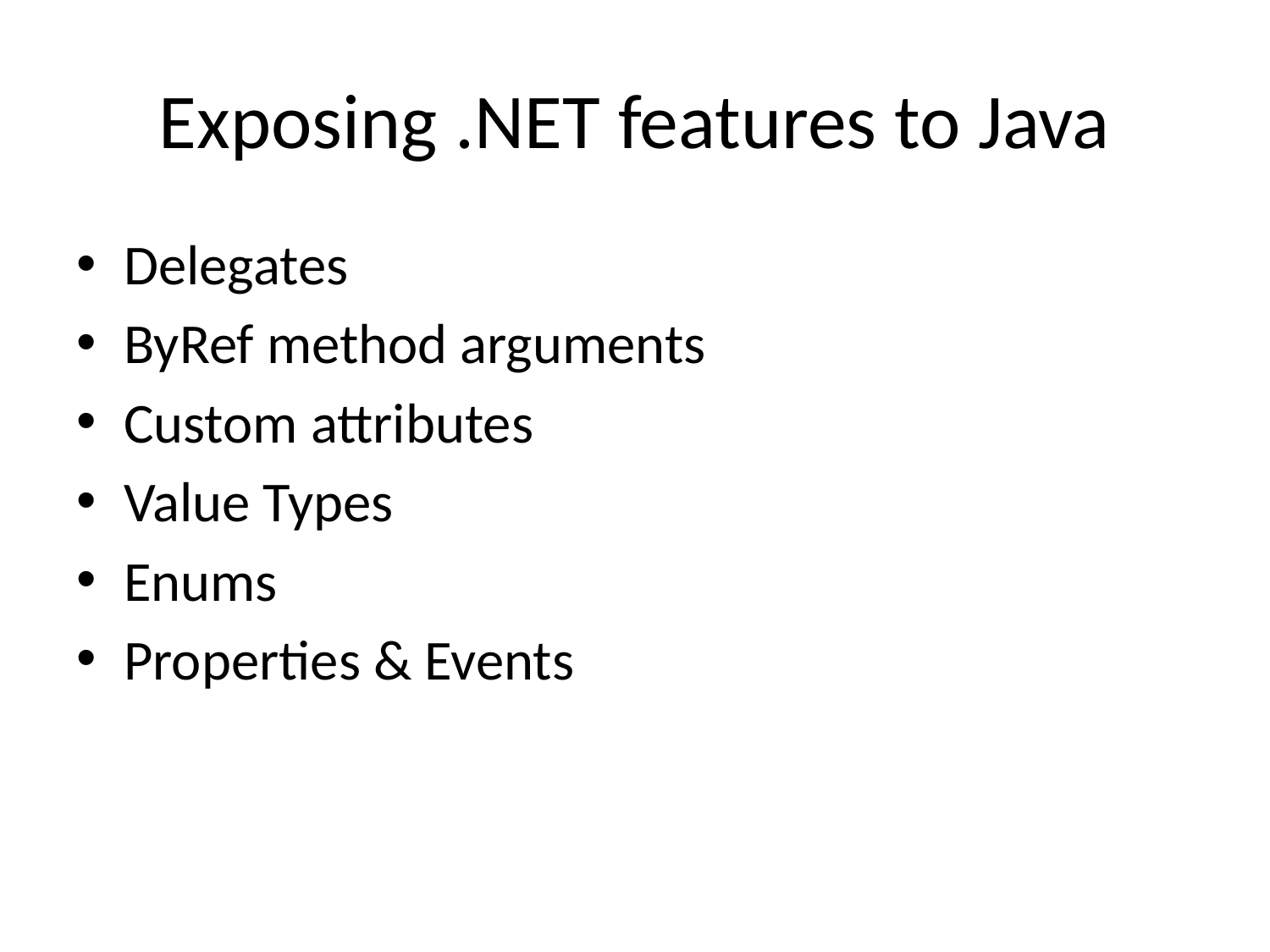

# Exposing .NET features to Java
Delegates
ByRef method arguments
Custom attributes
Value Types
Enums
Properties & Events